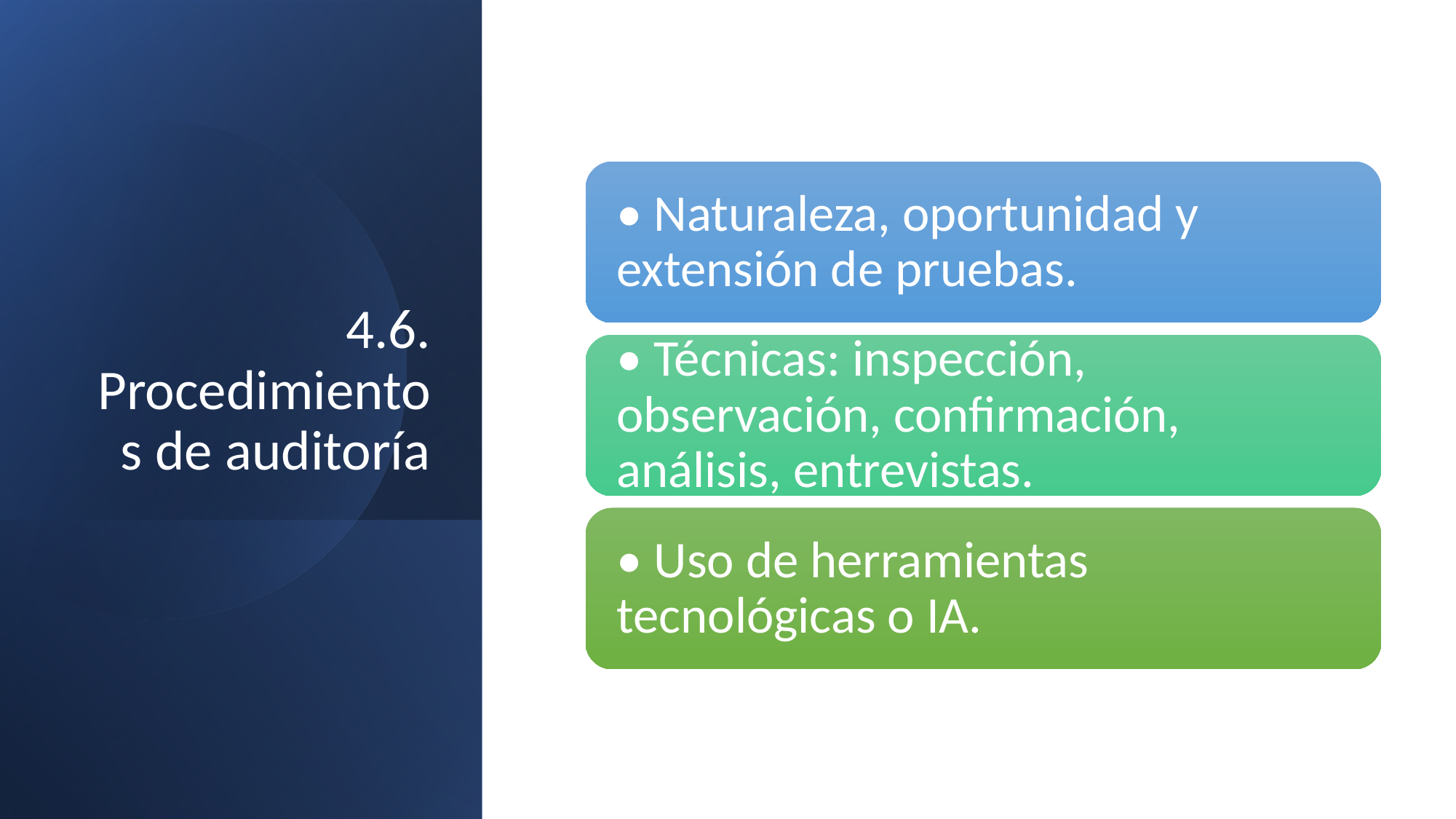

• Naturaleza, oportunidad y extensión de pruebas.
• Técnicas: inspección, observación, confirmación, análisis, entrevistas.
• Uso de herramientas tecnológicas o IA.

# 4.6. Procedimientos de auditoría